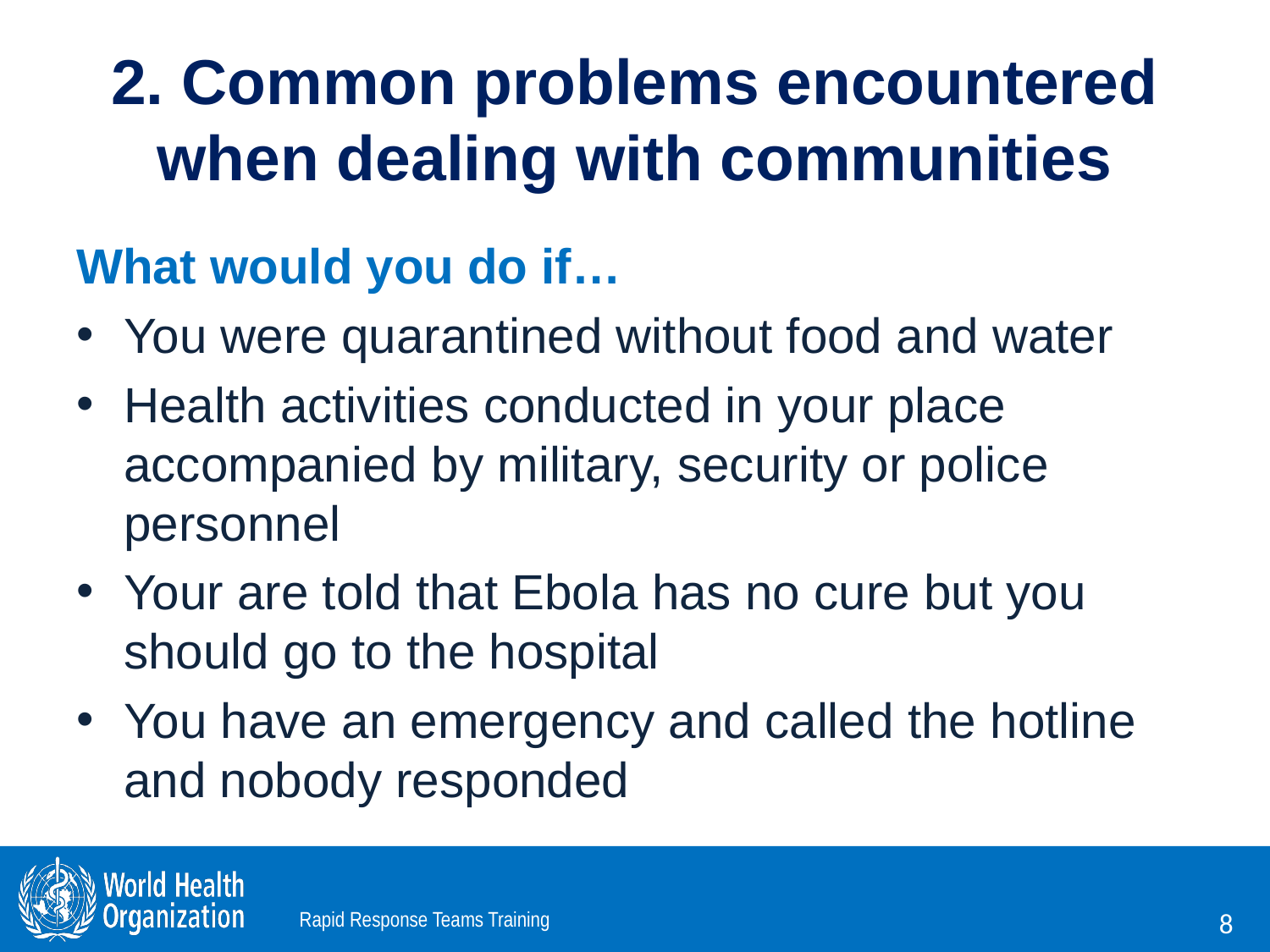

# 2. Common problems encountered when dealing with communities
What would you do if…
You were quarantined without food and water
Health activities conducted in your place accompanied by military, security or police personnel
Your are told that Ebola has no cure but you should go to the hospital
You have an emergency and called the hotline and nobody responded